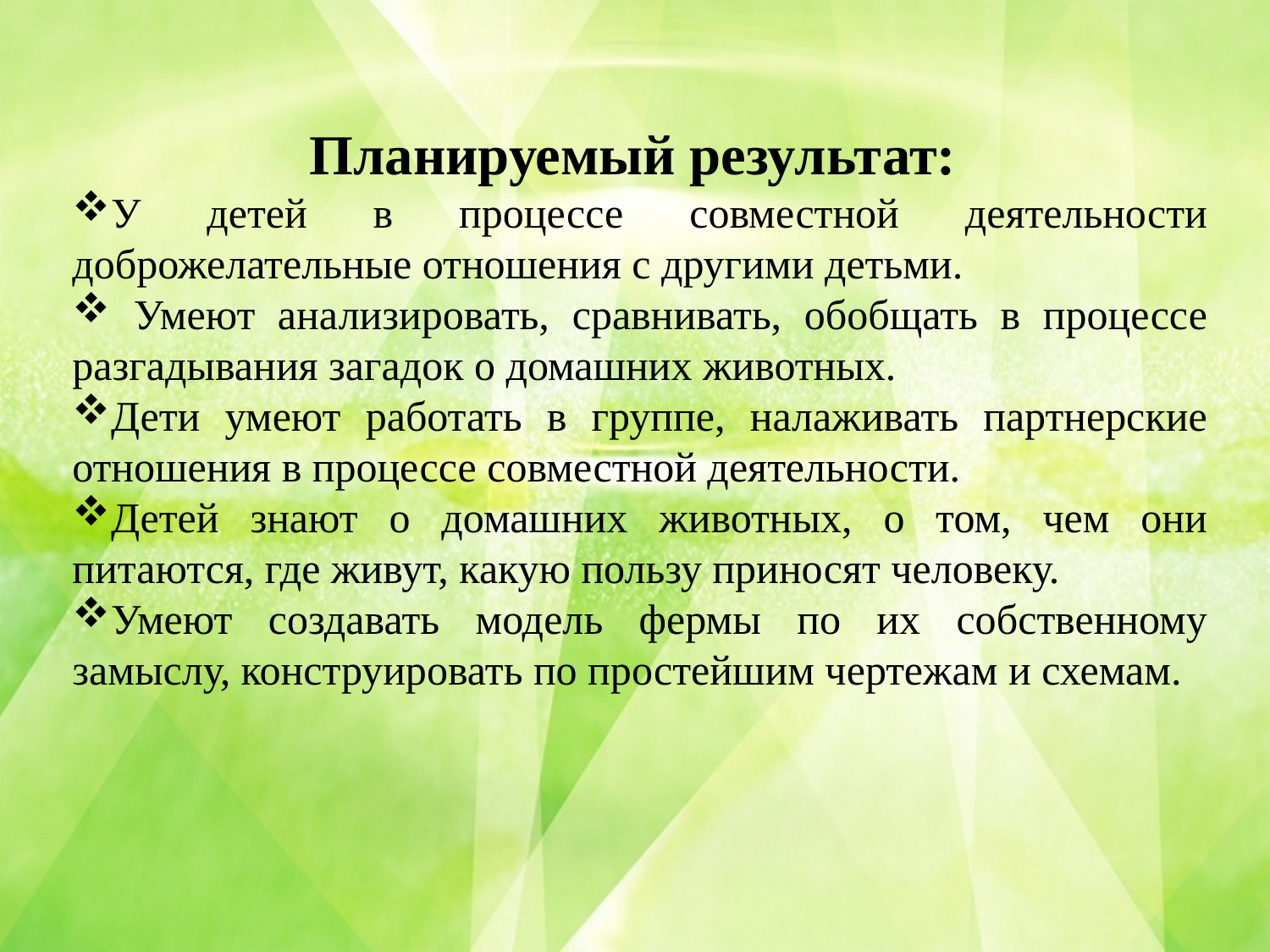

#
Планируемый результат:
У детей в процессе совместной деятельности доброжелательные отношения с другими детьми.
 Умеют анализировать, сравнивать, обобщать в процессе разгадывания загадок о домашних животных.
Дети умеют работать в группе, налаживать партнерские отношения в процессе совместной деятельности.
Детей знают о домашних животных, о том, чем они питаются, где живут, какую пользу приносят человеку.
Умеют создавать модель фермы по их собственному замыслу, конструировать по простейшим чертежам и схемам.